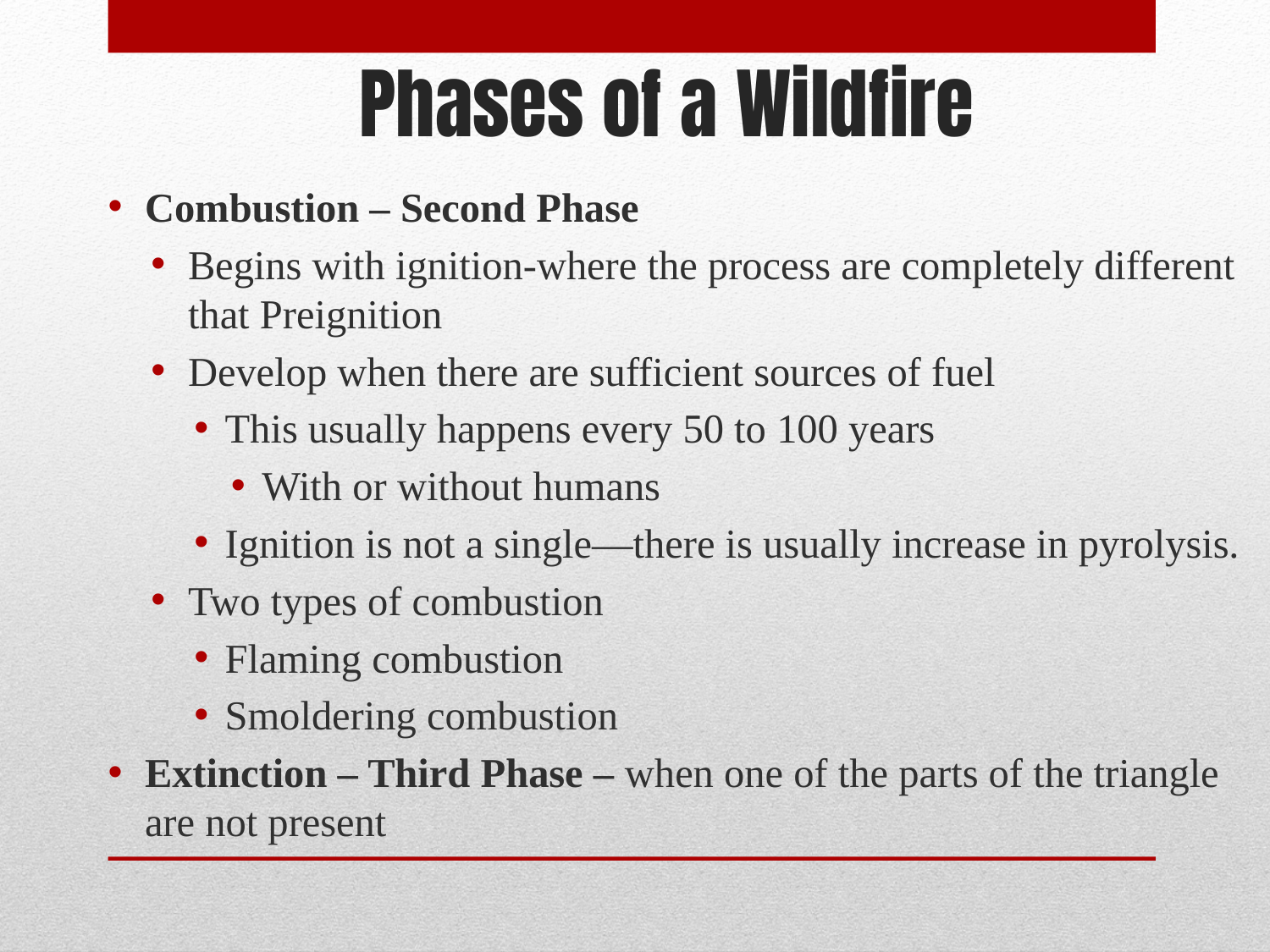

Phases of a Wildfire
Combustion – Second Phase
Begins with ignition-where the process are completely different that Preignition
Develop when there are sufficient sources of fuel
This usually happens every 50 to 100 years
With or without humans
Ignition is not a single—there is usually increase in pyrolysis.
Two types of combustion
Flaming combustion
Smoldering combustion
Extinction – Third Phase – when one of the parts of the triangle are not present